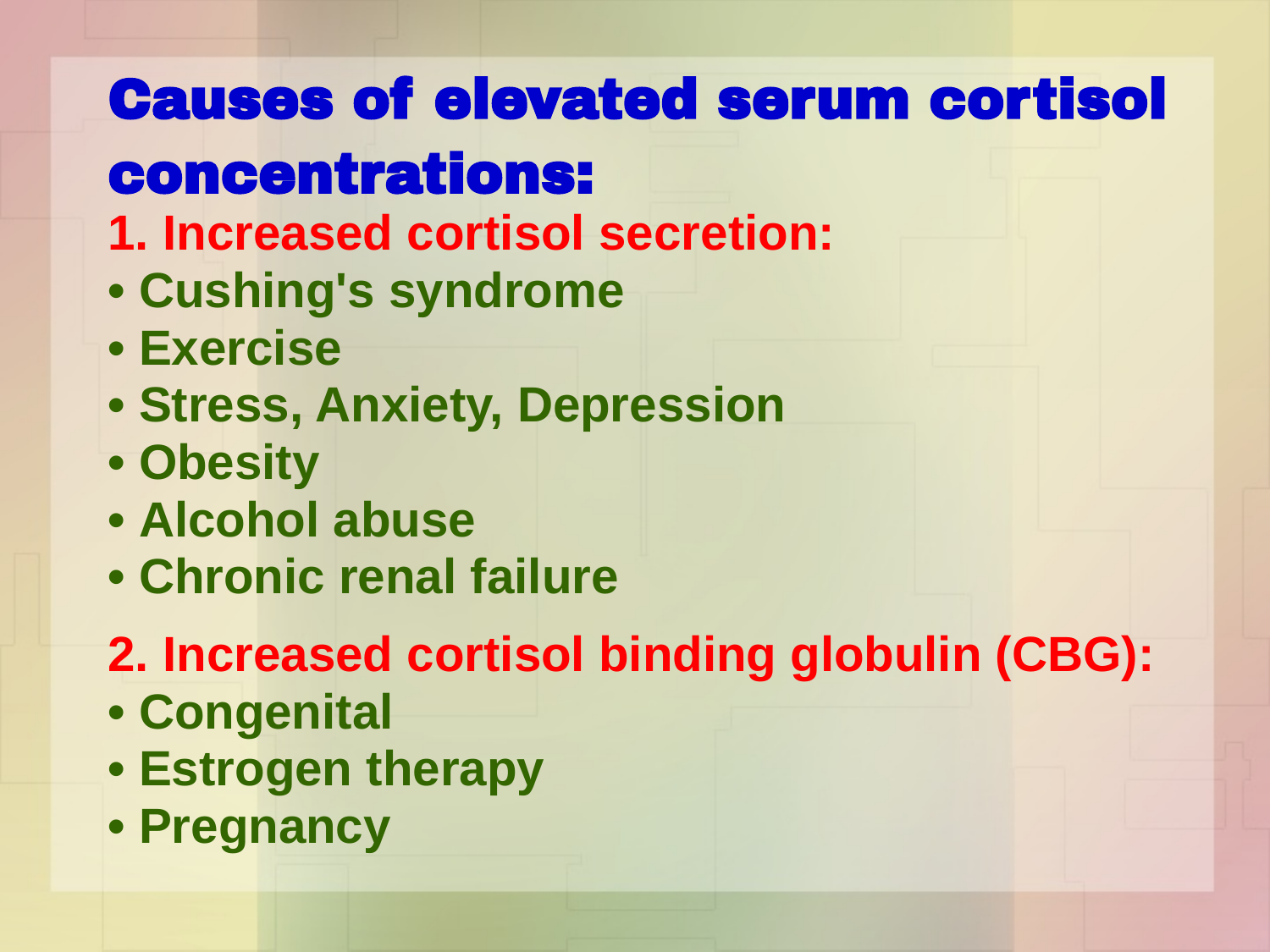

# Causes of elevated serum cortisol concentrations:
1. Increased cortisol secretion:
• Cushing's syndrome
• Exercise
• Stress, Anxiety, Depression
• Obesity
• Alcohol abuse
• Chronic renal failure

2. Increased cortisol binding globulin (CBG):
• Congenital
• Estrogen therapy
• Pregnancy